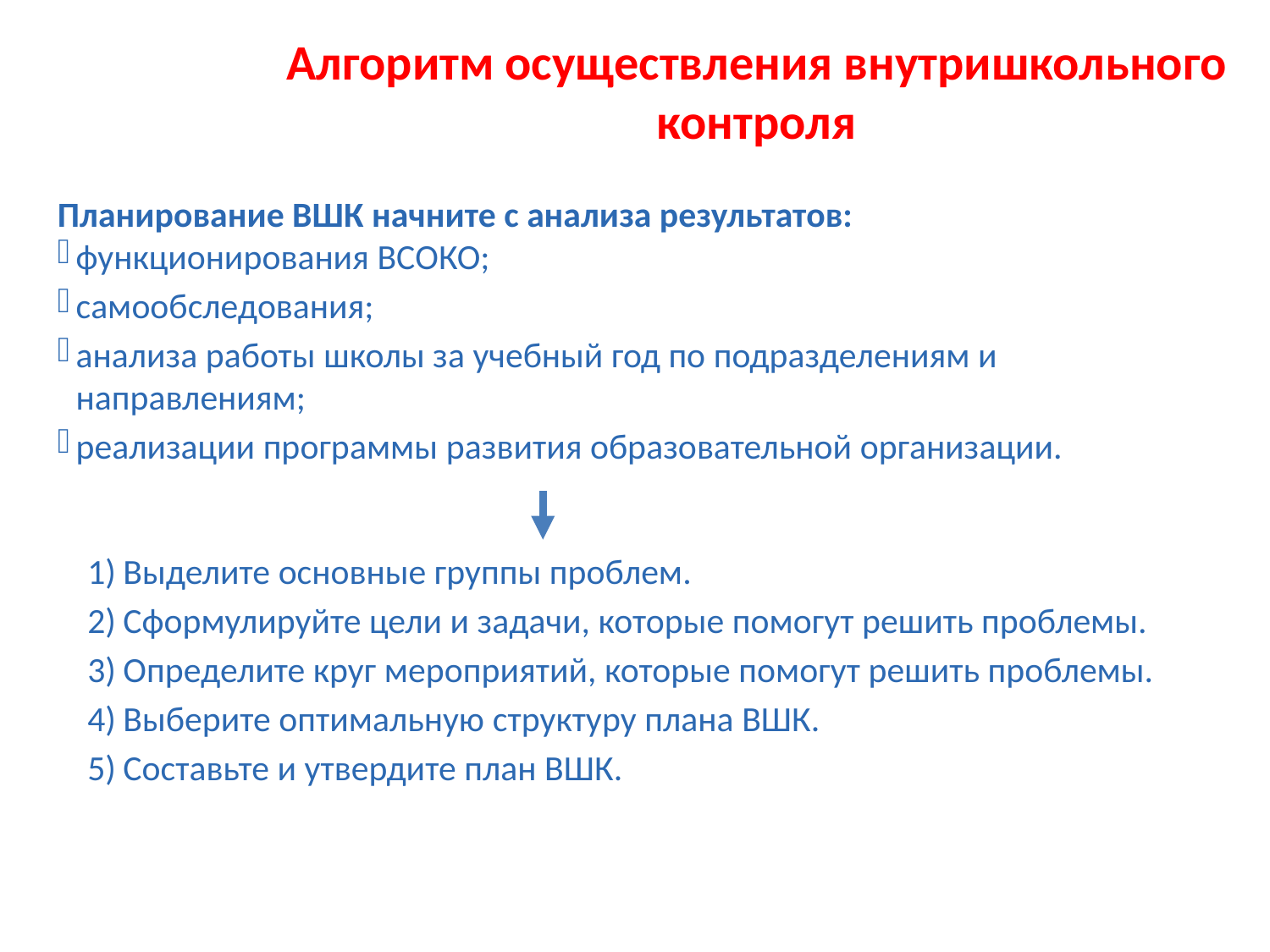

Алгоритм осуществления внутришкольного контроля
Планирование ВШК начните с анализа результатов:
функционирования ВСОКО;
самообследования;
анализа работы школы за учебный год по подразделениям и направлениям;
реализации программы развития образовательной организации.
Выделите основные группы проблем.
Сформулируйте цели и задачи, которые помогут решить проблемы.
Определите круг мероприятий, которые помогут решить проблемы.
Выберите оптимальную структуру плана ВШК.
Составьте и утвердите план ВШК.